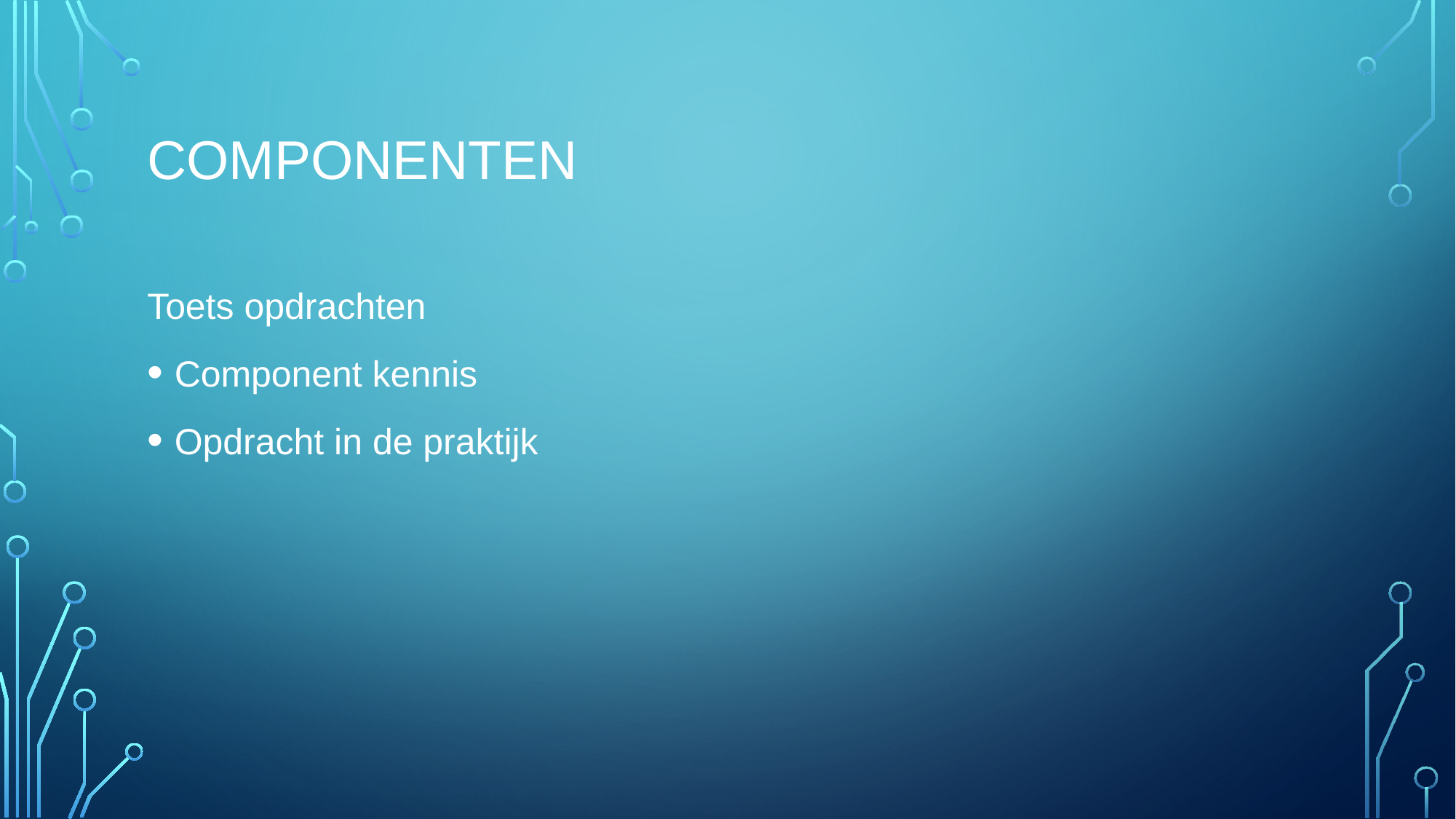

# Componenten
Toets opdrachten
Component kennis
Opdracht in de praktijk